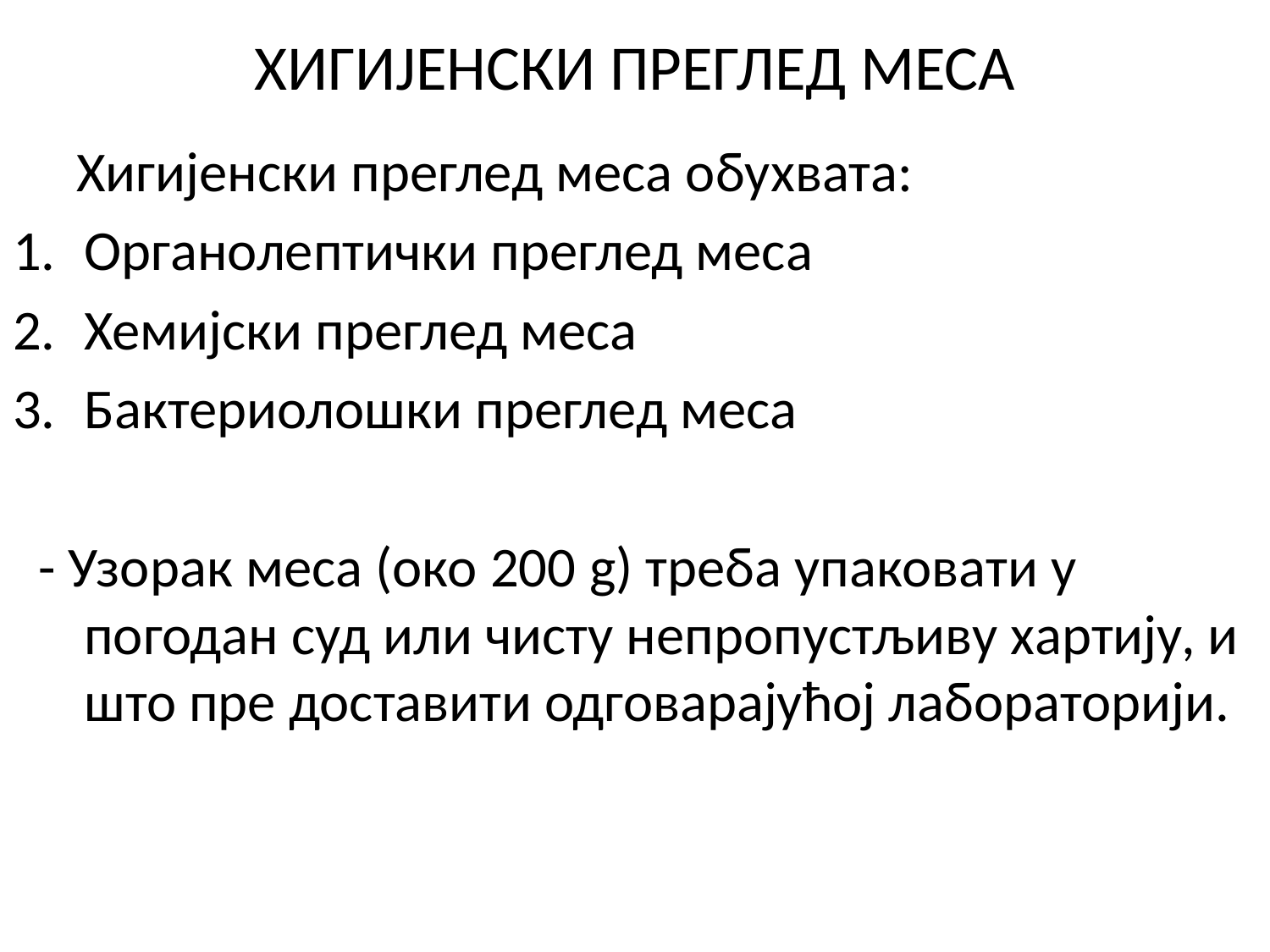

# ХИГИЈЕНСКИ ПРЕГЛЕД МЕСА
     Хигијенски преглед меса обухвата:
Органолептички преглед меса
Хемијски преглед меса
Бактериолошки преглед меса

  - Узорак меса (око 200 g) треба упаковати у погодан суд или чисту непропустљиву хартију, и што пре доставити одговарајућој лабораторији.